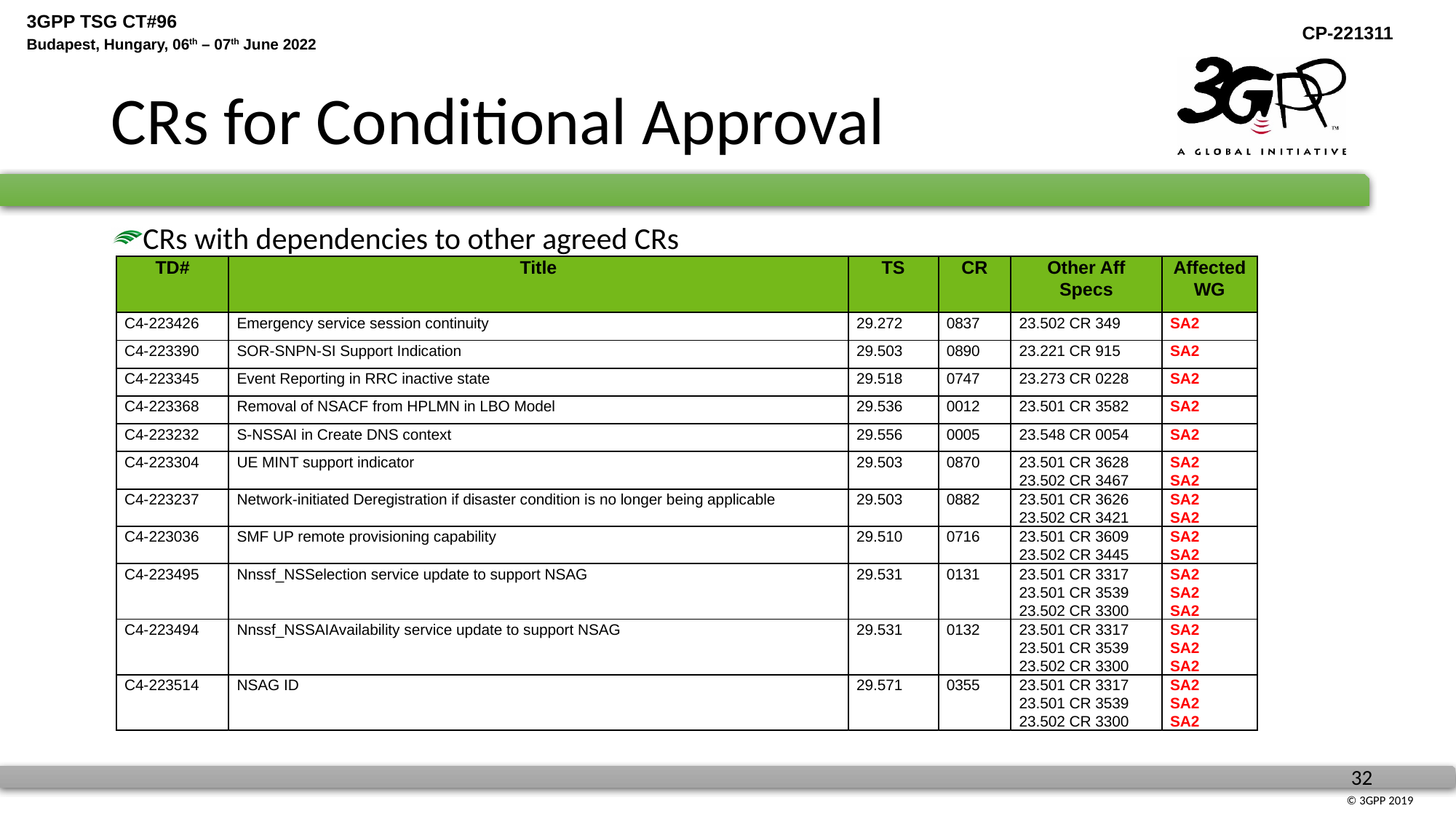

# CRs for Conditional Approval
CRs with dependencies to other agreed CRs

| TD# | Title | TS | CR | Other Aff Specs | Affected WG |
| --- | --- | --- | --- | --- | --- |
| C4-223426 | Emergency service session continuity | 29.272 | 0837 | 23.502 CR 349 | SA2 |
| C4-223390 | SOR-SNPN-SI Support Indication | 29.503 | 0890 | 23.221 CR 915 | SA2 |
| C4-223345 | Event Reporting in RRC inactive state | 29.518 | 0747 | 23.273 CR 0228 | SA2 |
| C4-223368 | Removal of NSACF from HPLMN in LBO Model | 29.536 | 0012 | 23.501 CR 3582 | SA2 |
| C4-223232 | S-NSSAI in Create DNS context | 29.556 | 0005 | 23.548 CR 0054 | SA2 |
| C4-223304 | UE MINT support indicator | 29.503 | 0870 | 23.501 CR 3628 23.502 CR 3467 | SA2 SA2 |
| C4-223237 | Network-initiated Deregistration if disaster condition is no longer being applicable | 29.503 | 0882 | 23.501 CR 3626 23.502 CR 3421 | SA2 SA2 |
| C4-223036 | SMF UP remote provisioning capability | 29.510 | 0716 | 23.501 CR 3609 23.502 CR 3445 | SA2 SA2 |
| C4-223495 | Nnssf\_NSSelection service update to support NSAG | 29.531 | 0131 | 23.501 CR 3317 23.501 CR 3539 23.502 CR 3300 | SA2 SA2 SA2 |
| C4-223494 | Nnssf\_NSSAIAvailability service update to support NSAG | 29.531 | 0132 | 23.501 CR 3317 23.501 CR 3539 23.502 CR 3300 | SA2 SA2 SA2 |
| C4-223514 | NSAG ID | 29.571 | 0355 | 23.501 CR 3317 23.501 CR 3539 23.502 CR 3300 | SA2 SA2 SA2 |